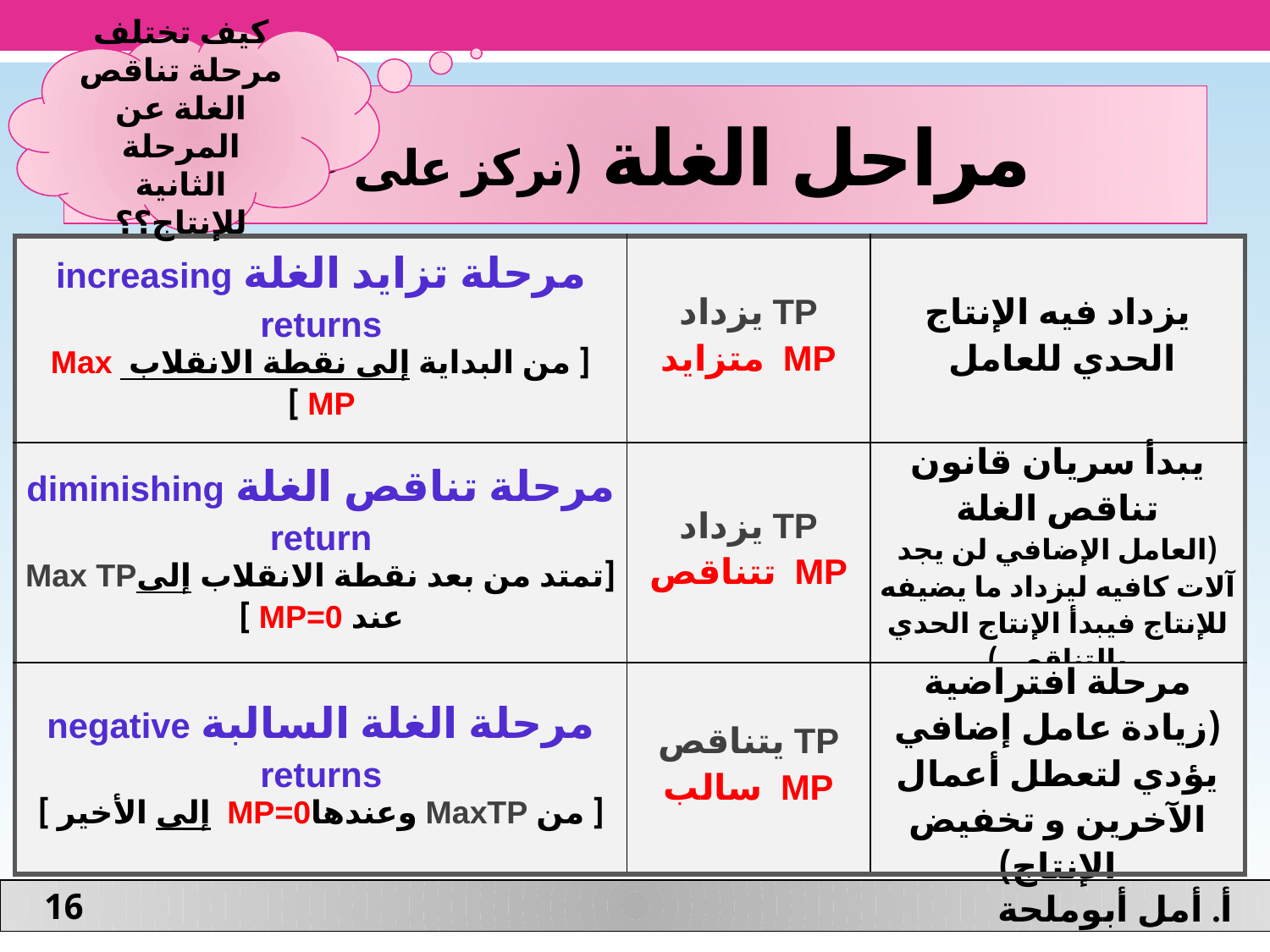

كيف تختلف مرحلة تناقص الغلة عن المرحلة الثانية للإنتاج؟؟
مراحل الغلة (نركز على MP )
| مرحلة تزايد الغلة increasing returns [ من البداية إلى نقطة الانقلاب Max MP ] | TP يزداد MP متزايد | يزداد فيه الإنتاج الحدي للعامل |
| --- | --- | --- |
| مرحلة تناقص الغلة diminishing return [تمتد من بعد نقطة الانقلاب إلىMax TP عند MP=0 ] | TP يزداد MP تتناقص | يبدأ سريان قانون تناقص الغلة (العامل الإضافي لن يجد آلات كافيه ليزداد ما يضيفه للإنتاج فيبدأ الإنتاج الحدي بالتناقص ) |
| مرحلة الغلة السالبة negative returns [ من MaxTP وعندهاMP=0 إلى الأخير ] | TP يتناقص MP سالب | مرحلة افتراضية (زيادة عامل إضافي يؤدي لتعطل أعمال الآخرين و تخفيض الإنتاج) |
16

أ. أمل أبوملحة